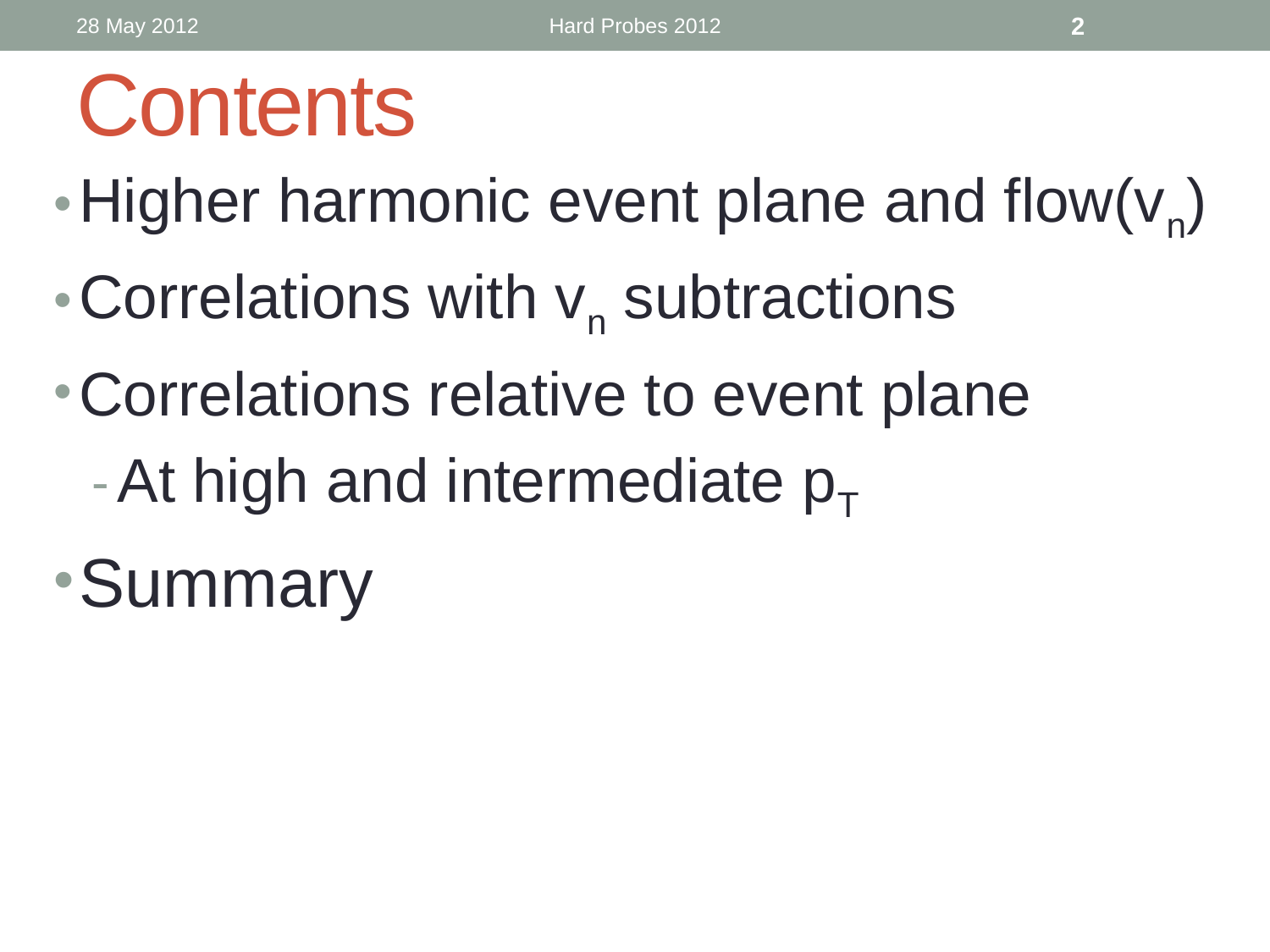

28 May 2012
Hard Probes 2012
2
# Contents
Higher harmonic event plane and flow(vn)
Correlations with vn subtractions
Correlations relative to event plane
At high and intermediate pT
Summary